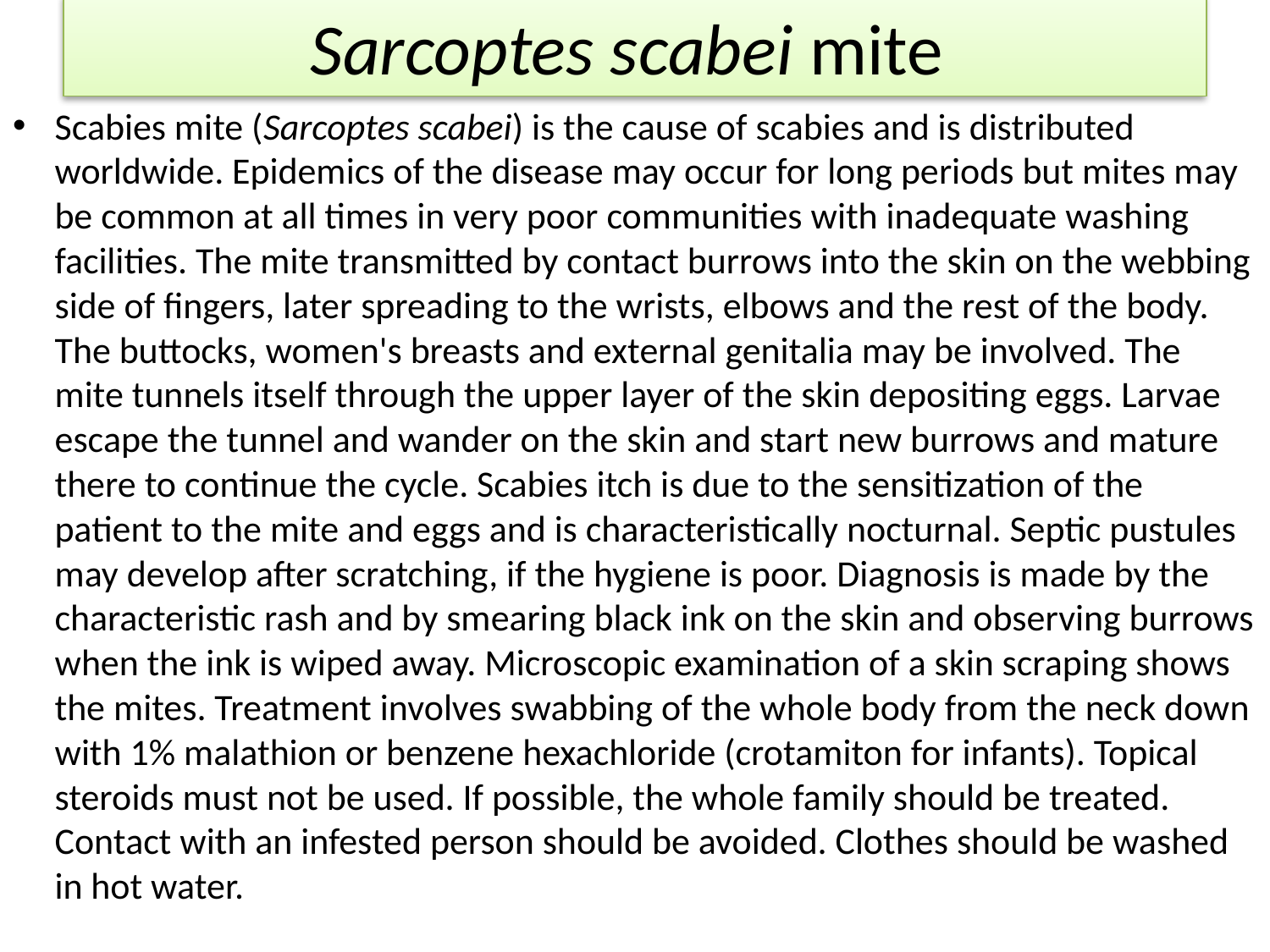

# Sarcoptes scabei mite
Scabies mite (Sarcoptes scabei) is the cause of scabies and is distributed worldwide. Epidemics of the disease may occur for long periods but mites may be common at all times in very poor communities with inadequate washing facilities. The mite transmitted by contact burrows into the skin on the webbing side of fingers, later spreading to the wrists, elbows and the rest of the body. The buttocks, women's breasts and external genitalia may be involved. The mite tunnels itself through the upper layer of the skin depositing eggs. Larvae escape the tunnel and wander on the skin and start new burrows and mature there to continue the cycle. Scabies itch is due to the sensitization of the patient to the mite and eggs and is characteristically nocturnal. Septic pustules may develop after scratching, if the hygiene is poor. Diagnosis is made by the characteristic rash and by smearing black ink on the skin and observing burrows when the ink is wiped away. Microscopic examination of a skin scraping shows the mites. Treatment involves swabbing of the whole body from the neck down with 1% malathion or benzene hexachloride (crotamiton for infants). Topical steroids must not be used. If possible, the whole family should be treated. Contact with an infested person should be avoided. Clothes should be washed in hot water.